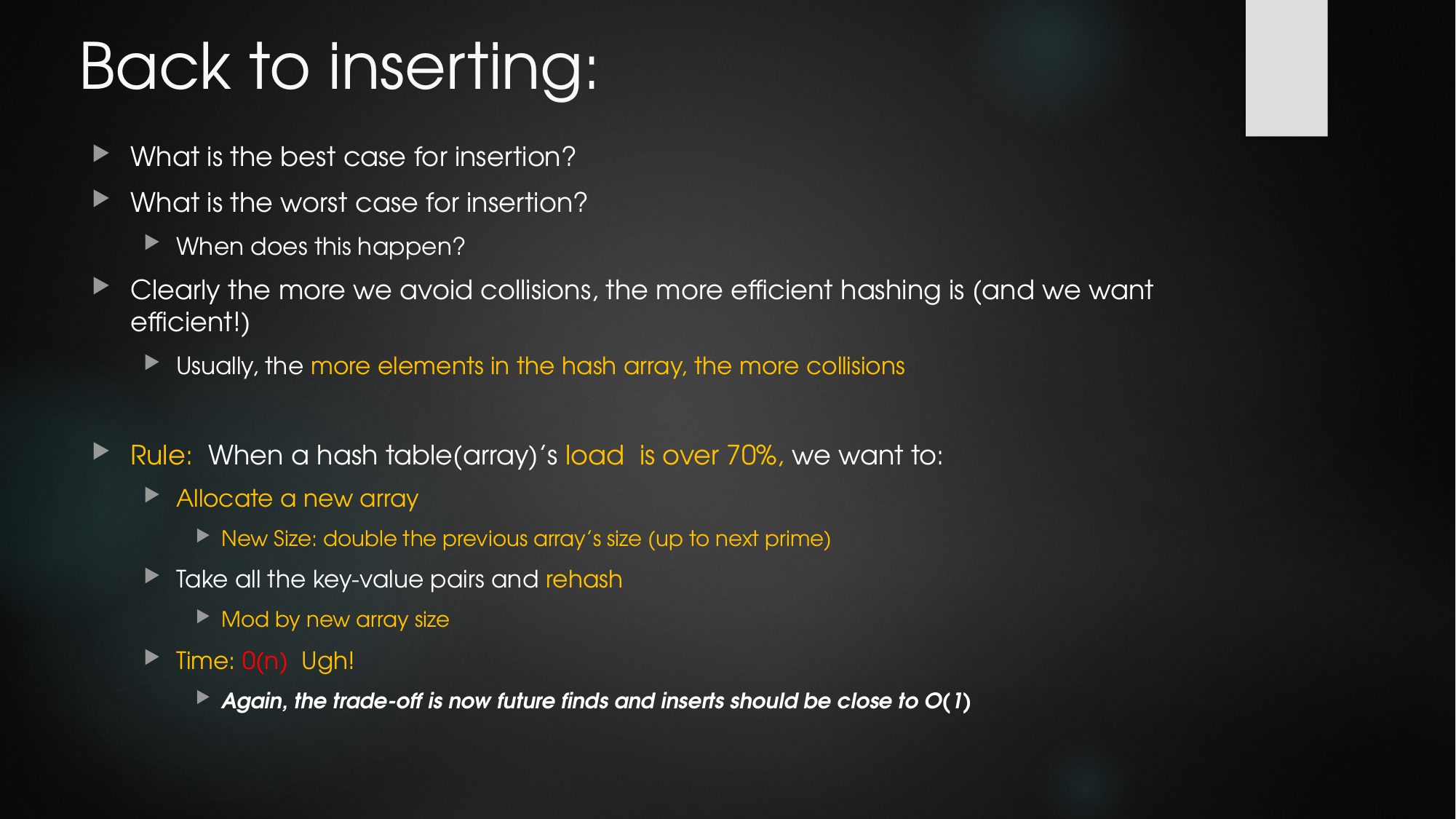

# Back to inserting:
What is the best case for insertion?
What is the worst case for insertion?
When does this happen?
Clearly the more we avoid collisions, the more efficient hashing is (and we want efficient!)
Usually, the more elements in the hash array, the more collisions

Rule:  When a hash table(array)’s load  is over 70%, we want to:
Allocate a new array
New Size: double the previous array’s size (up to next prime)
Take all the key-value pairs and rehash
Mod by new array size
Time: 0(n)  Ugh!
Again, the trade-off is now future finds and inserts should be close to O(1)